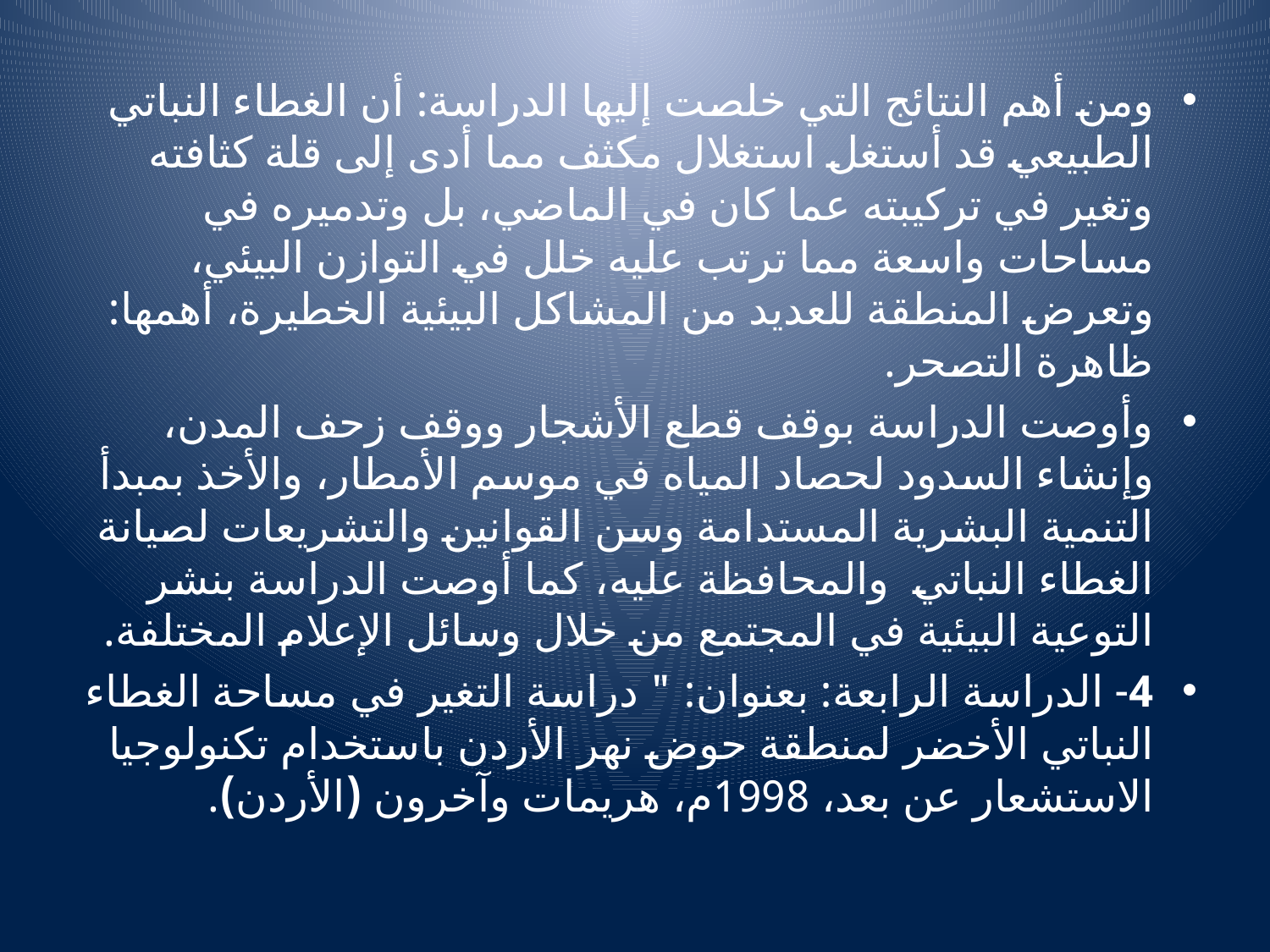

ومن أهم النتائج التي خلصت إليها الدراسة: أن الغطاء النباتي الطبيعي قد أستغل استغلال مكثف مما أدى إلى قلة كثافته وتغير في تركيبته عما كان في الماضي، بل وتدميره في مساحات واسعة مما ترتب عليه خلل في التوازن البيئي، وتعرض المنطقة للعديد من المشاكل البيئية الخطيرة، أهمها: ظاهرة التصحر.
وأوصت الدراسة بوقف قطع الأشجار ووقف زحف المدن، وإنشاء السدود لحصاد المياه في موسم الأمطار، والأخذ بمبدأ التنمية البشرية المستدامة وسن القوانين والتشريعات لصيانة الغطاء النباتي  والمحافظة عليه، كما أوصت الدراسة بنشر التوعية البيئية في المجتمع من خلال وسائل الإعلام المختلفة.
4- الدراسة الرابعة: بعنوان: " دراسة التغير في مساحة الغطاء النباتي الأخضر لمنطقة حوض نهر الأردن باستخدام تكنولوجيا الاستشعار عن بعد، 1998م، هريمات وآخرون (الأردن).